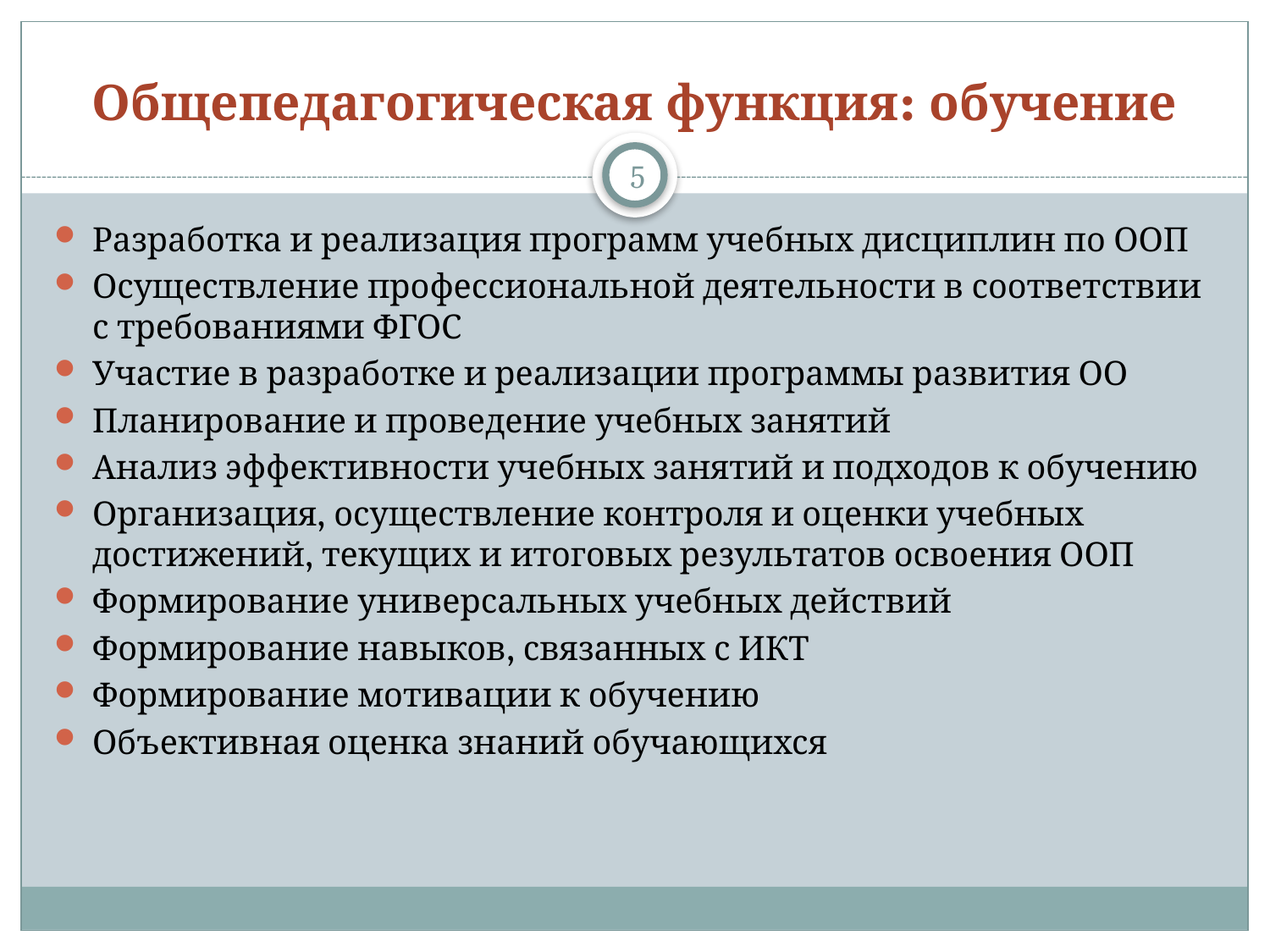

# Общепедагогическая функция: обучение
5
Разработка и реализация программ учебных дисциплин по ООП
Осуществление профессиональной деятельности в соответствии с требованиями ФГОС
Участие в разработке и реализации программы развития ОО
Планирование и проведение учебных занятий
Анализ эффективности учебных занятий и подходов к обучению
Организация, осуществление контроля и оценки учебных достижений, текущих и итоговых результатов освоения ООП
Формирование универсальных учебных действий
Формирование навыков, связанных с ИКТ
Формирование мотивации к обучению
Объективная оценка знаний обучающихся